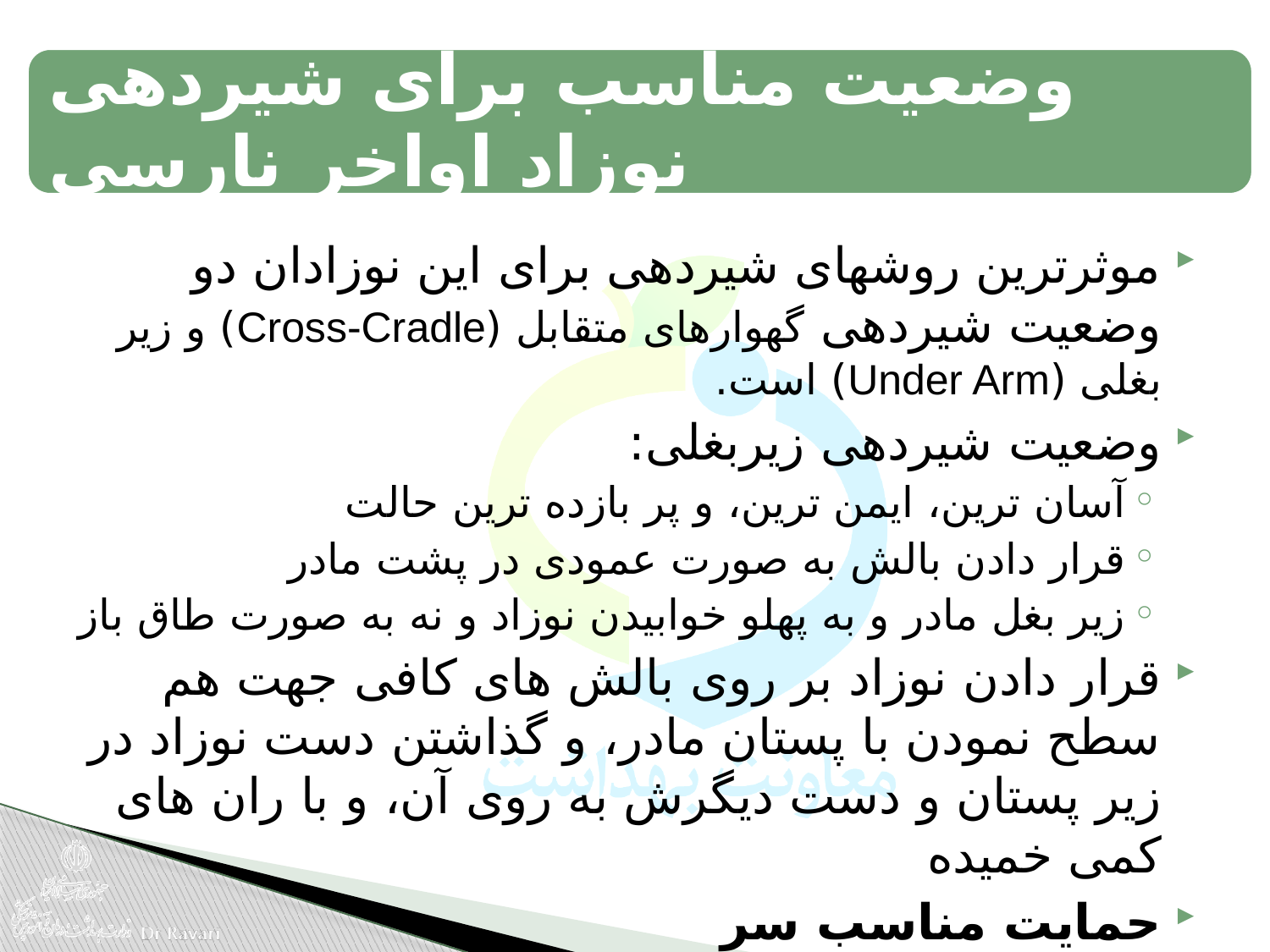

وضعیت مناسب برای شیردهی نوزاد اواخر نارسی
موثرترین روشهای شیردهی برای این نوزادان دو وضعیت شیردهی گهوارهای متقابل (Cross-Cradle) و زیر بغلی (Under Arm) است.
وضعیت شیردهی زیربغلی:
آسان ترین، ایمن ترین، و پر بازده ترین حالت
قرار دادن بالش به صورت عمودی در پشت مادر
زیر بغل مادر و به پهلو خوابیدن نوزاد و نه به صورت طاق باز
قرار دادن نوزاد بر روی بالش های کافی جهت هم سطح نمودن با پستان مادر، و گذاشتن دست نوزاد در زیر پستان و دست دیگرش به روی آن، و با ران های کمی خمیده
حمایت مناسب سر